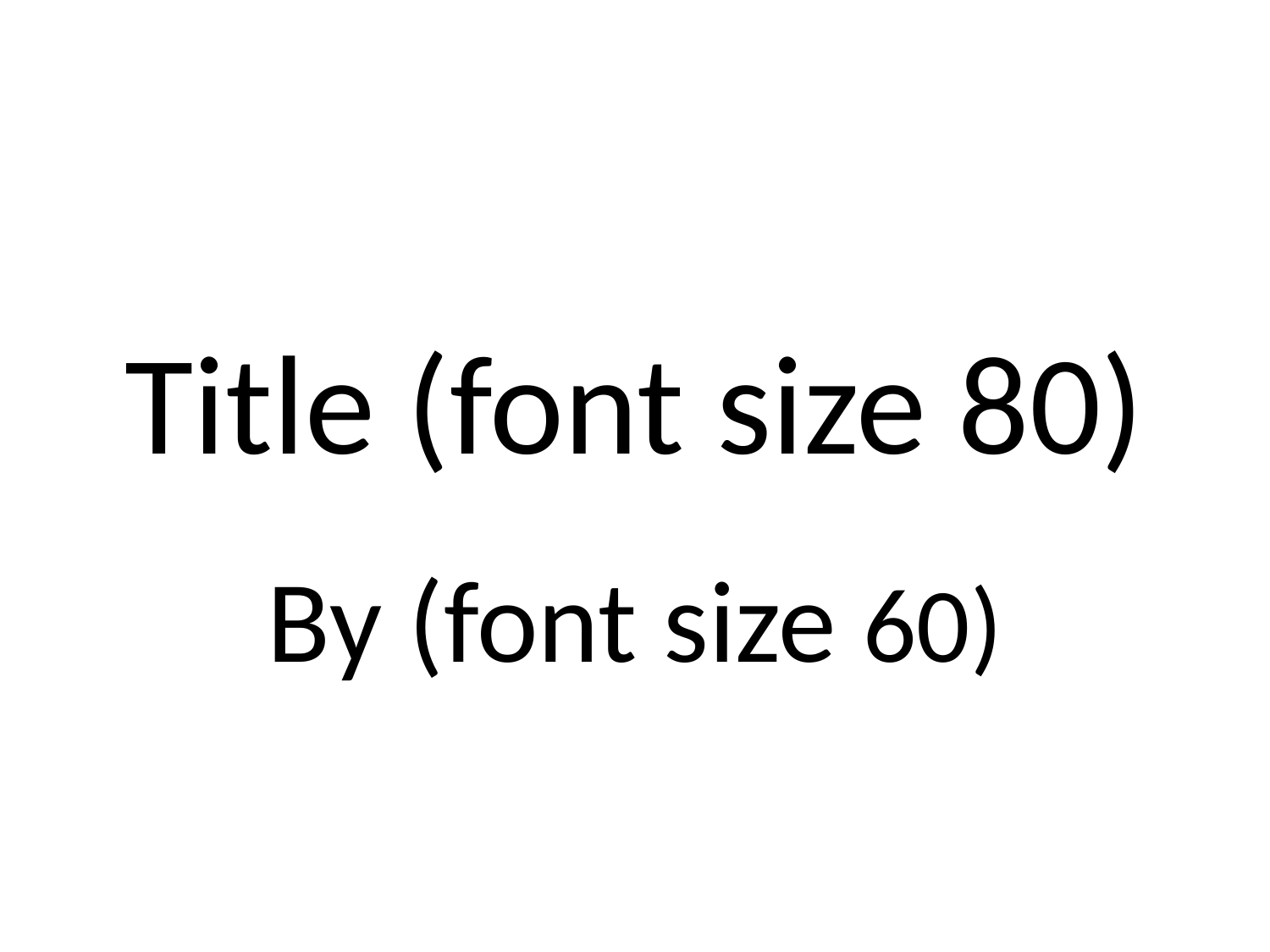

# Title (font size 80)
By (font size 60)